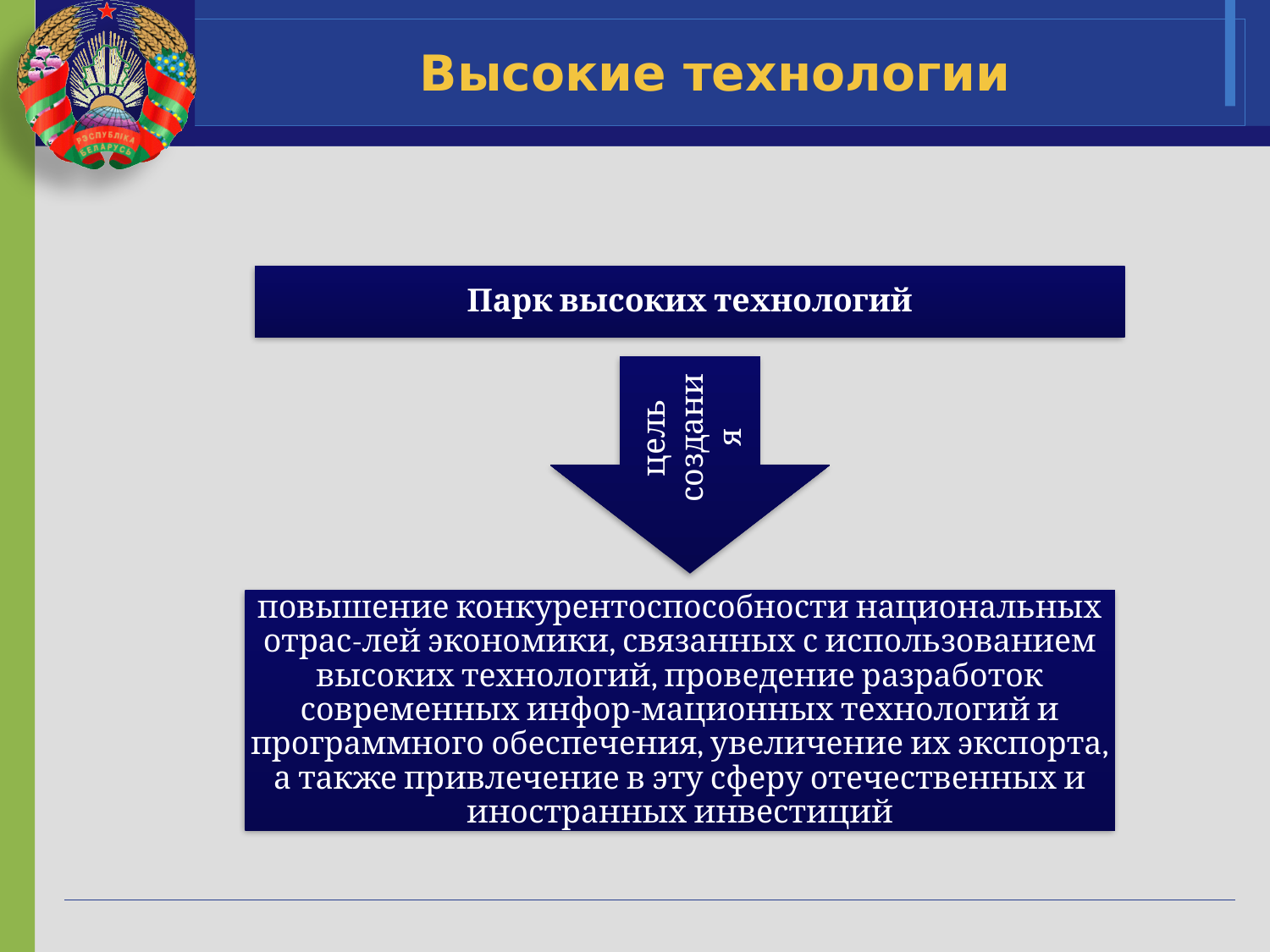

# Высокие технологии

Парк высоких технологий
цель создания

повышение конкурентоспособности национальных отрас-лей экономики, связанных с использованием высоких технологий, проведение разработок современных инфор-мационных технологий и программного обеспечения, увеличение их экспорта, а также привлечение в эту сферу отечественных и иностранных инвестиций